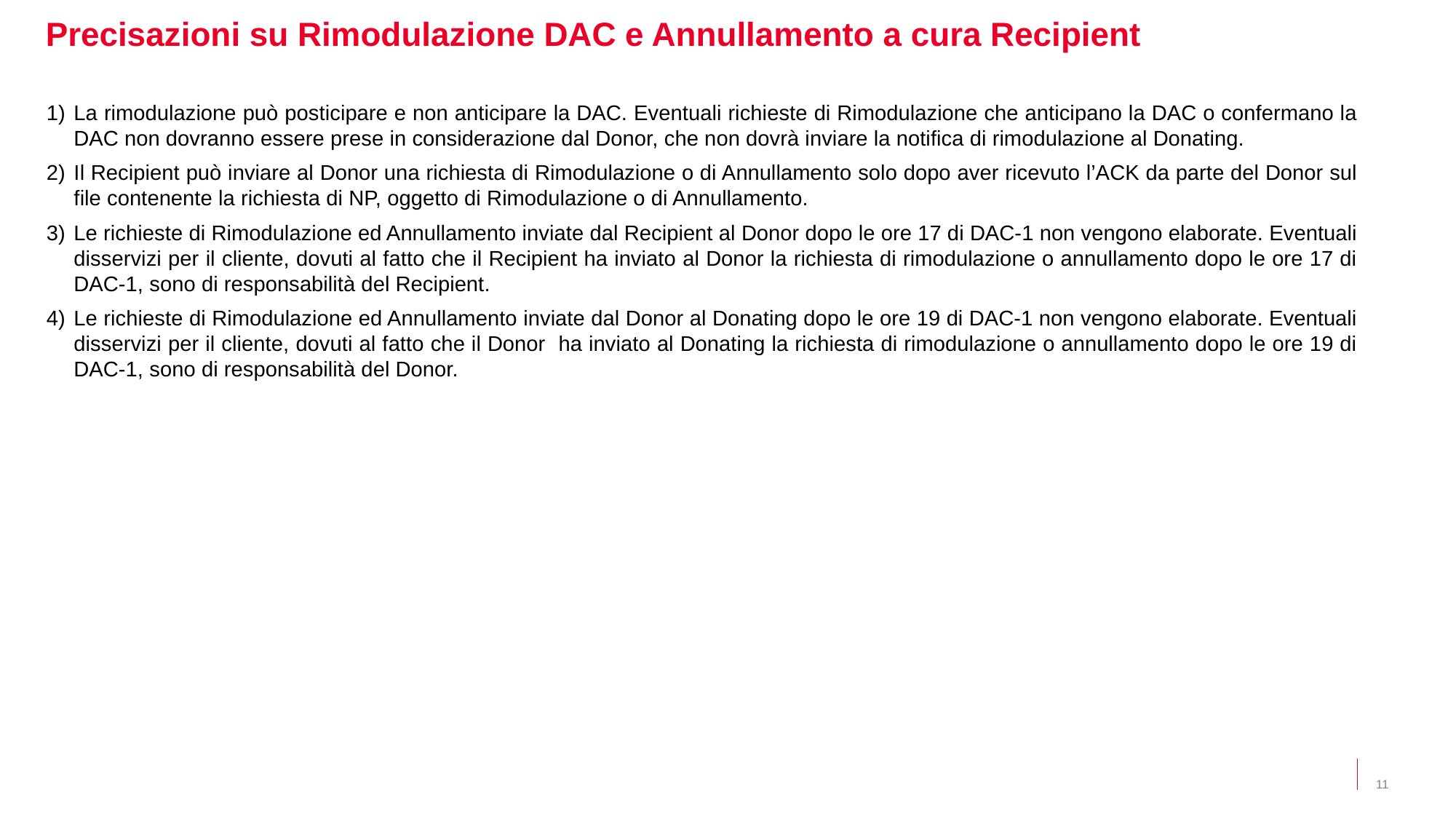

Precisazioni su Rimodulazione DAC e Annullamento a cura Recipient

La rimodulazione può posticipare e non anticipare la DAC. Eventuali richieste di Rimodulazione che anticipano la DAC o confermano la DAC non dovranno essere prese in considerazione dal Donor, che non dovrà inviare la notifica di rimodulazione al Donating.
Il Recipient può inviare al Donor una richiesta di Rimodulazione o di Annullamento solo dopo aver ricevuto l’ACK da parte del Donor sul file contenente la richiesta di NP, oggetto di Rimodulazione o di Annullamento.
Le richieste di Rimodulazione ed Annullamento inviate dal Recipient al Donor dopo le ore 17 di DAC-1 non vengono elaborate. Eventuali disservizi per il cliente, dovuti al fatto che il Recipient ha inviato al Donor la richiesta di rimodulazione o annullamento dopo le ore 17 di DAC-1, sono di responsabilità del Recipient.
Le richieste di Rimodulazione ed Annullamento inviate dal Donor al Donating dopo le ore 19 di DAC-1 non vengono elaborate. Eventuali disservizi per il cliente, dovuti al fatto che il Donor  ha inviato al Donating la richiesta di rimodulazione o annullamento dopo le ore 19 di DAC-1, sono di responsabilità del Donor.